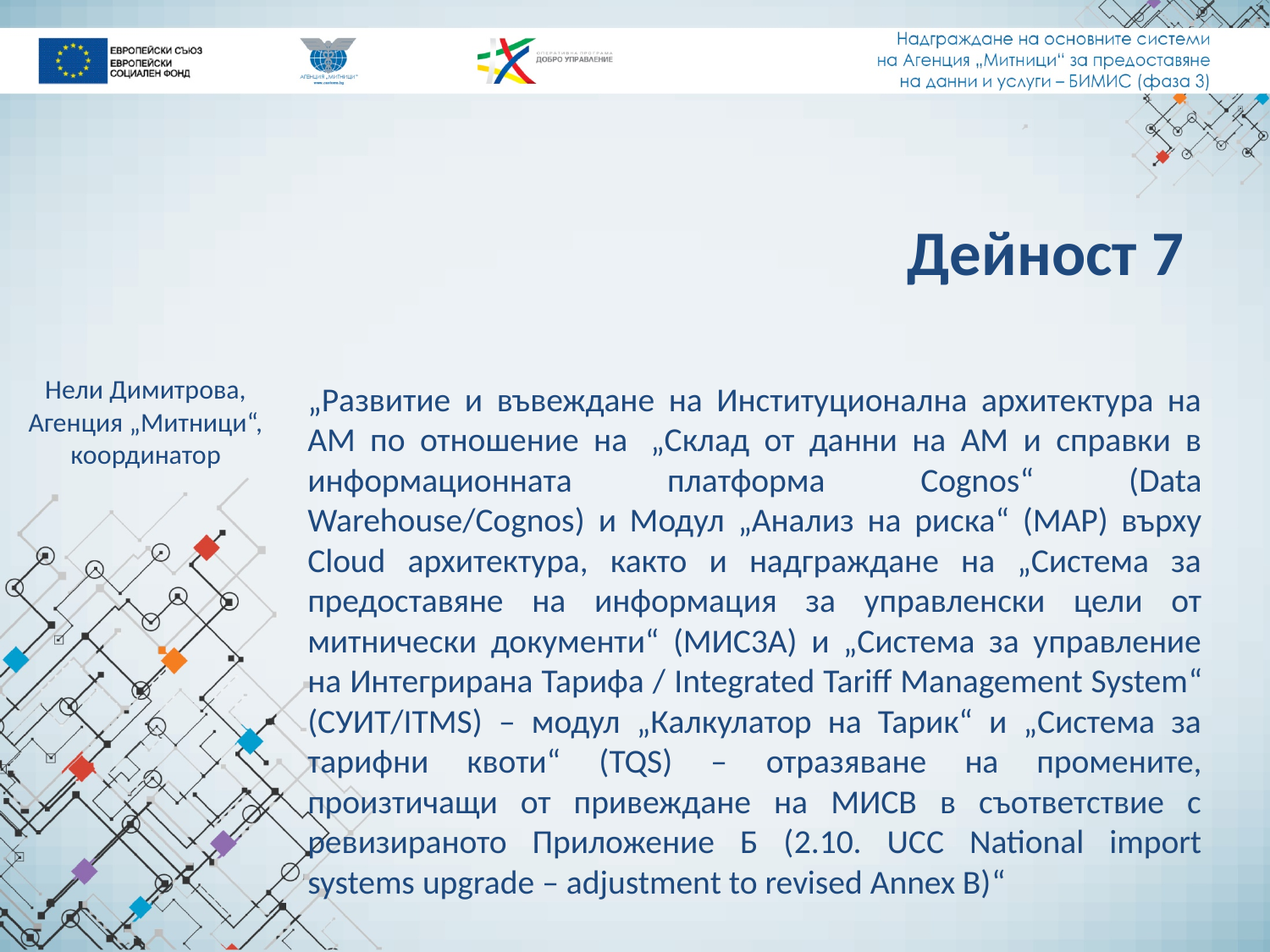

Дейност 7
# „Развитие и въвеждане на Институционална архитектура на АМ по отношение на  „Склад от данни на АМ и справки в информационната платформа Cognos“ (Data Warehouse/Cognos) и Модул „Анализ на риска“ (МАР) върху Cloud архитектура, както и надграждане на „Система за предоставяне на информация за управленски цели от митнически документи“ (МИС3А) и „Система за управление на Интегрирана Тарифа / Integrated Tariff Management System“ (СУИТ/ITMS) – модул „Калкулатор на Тарик“ и „Система за тарифни квоти“ (TQS) – отразяване на промените, произтичащи от привеждане на МИСВ в съответствие с ревизираното Приложение Б (2.10. UCC National import systems upgrade – adjustment to revised Annex B)“
Нели Димитрова, Агенция „Митници“, координатор